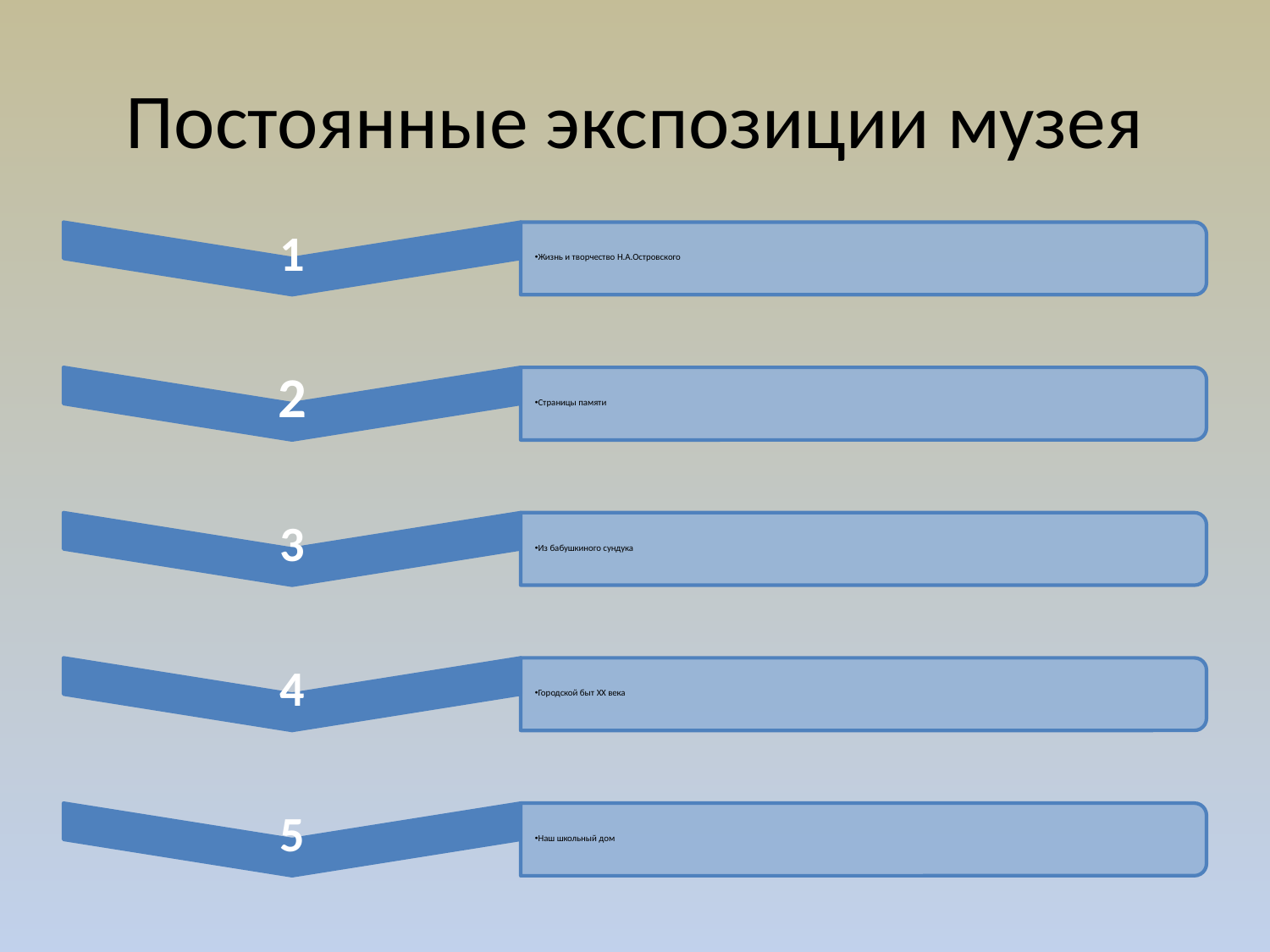

# Постоянные экспозиции музея
Из бабушкиного сундука
4
Городской быт XX века
5
Наш школьный дом
1
2
Жизнь и творчество Н.А.Островского
Страницы памяти
3